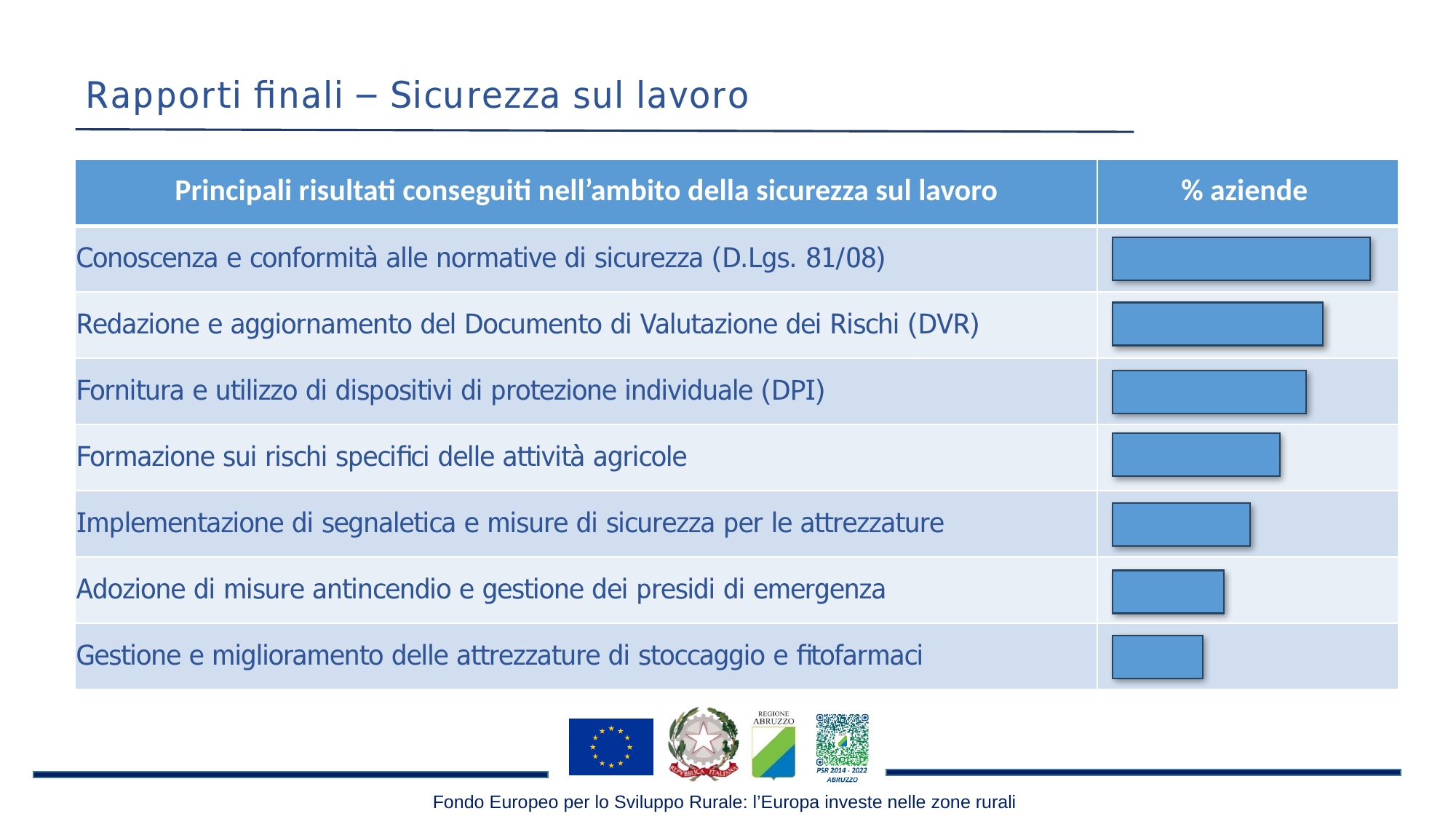

Rapporti finali – Sicurezza sul lavoro
| Principali risultati conseguiti nell’ambito della sicurezza sul lavoro | % aziende |
| --- | --- |
| Conoscenza e conformità alle normative di sicurezza (D.Lgs. 81/08) |  |
| Redazione e aggiornamento del Documento di Valutazione dei Rischi (DVR) |  |
| Fornitura e utilizzo di dispositivi di protezione individuale (DPI) |  |
| Formazione sui rischi specifici delle attività agricole |  |
| Implementazione di segnaletica e misure di sicurezza per le attrezzature |  |
| Adozione di misure antincendio e gestione dei presidi di emergenza |  |
| Gestione e miglioramento delle attrezzature di stoccaggio e fitofarmaci |  |